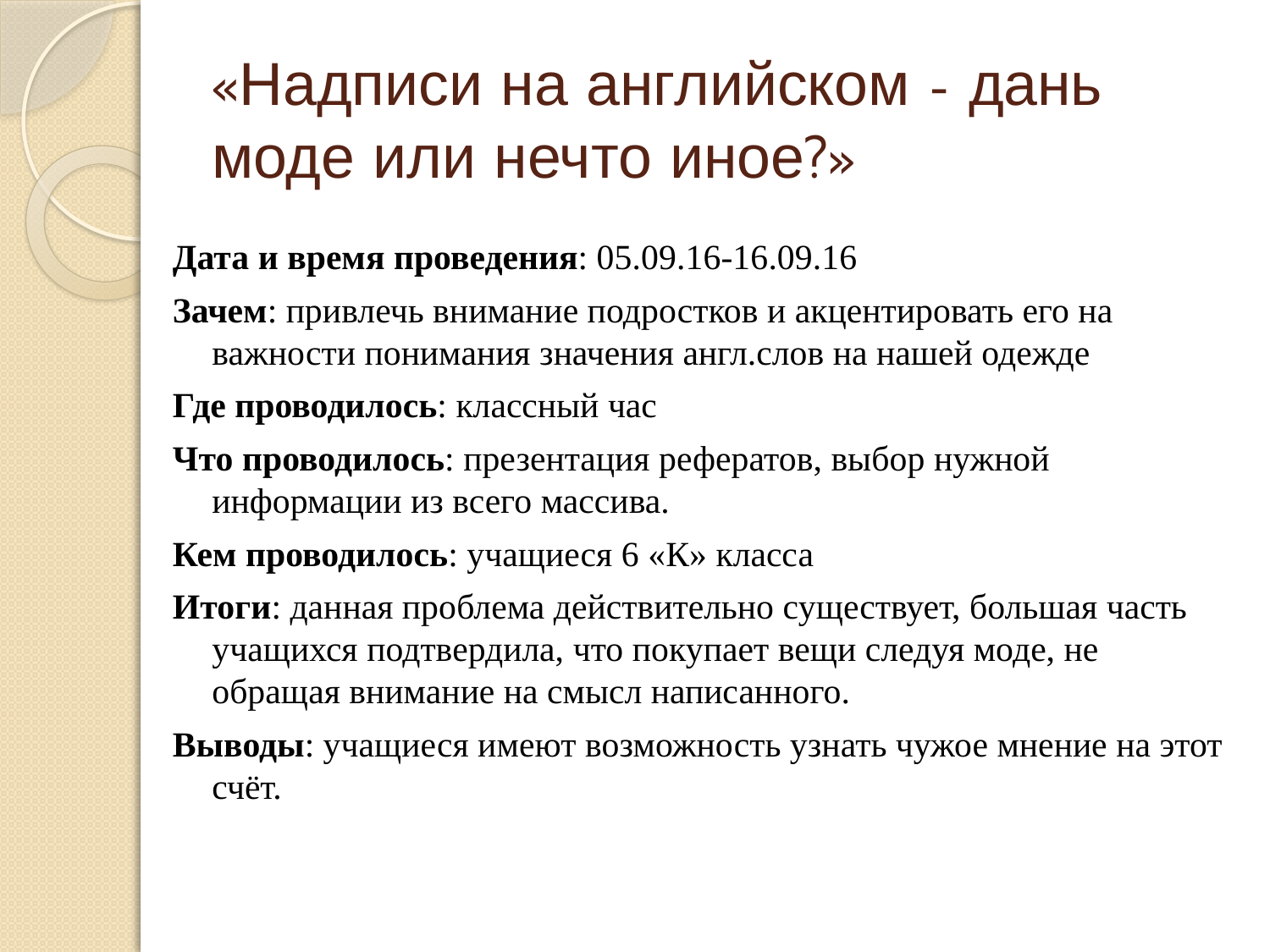

# «Надписи на английском - дань моде или нечто иное?»
Дата и время проведения: 05.09.16-16.09.16
Зачем: привлечь внимание подростков и акцентировать его на важности понимания значения англ.слов на нашей одежде
Где проводилось: классный час
Что проводилось: презентация рефератов, выбор нужной информации из всего массива.
Кем проводилось: учащиеся 6 «К» класса
Итоги: данная проблема действительно существует, большая часть учащихся подтвердила, что покупает вещи следуя моде, не обращая внимание на смысл написанного.
Выводы: учащиеся имеют возможность узнать чужое мнение на этот счёт.